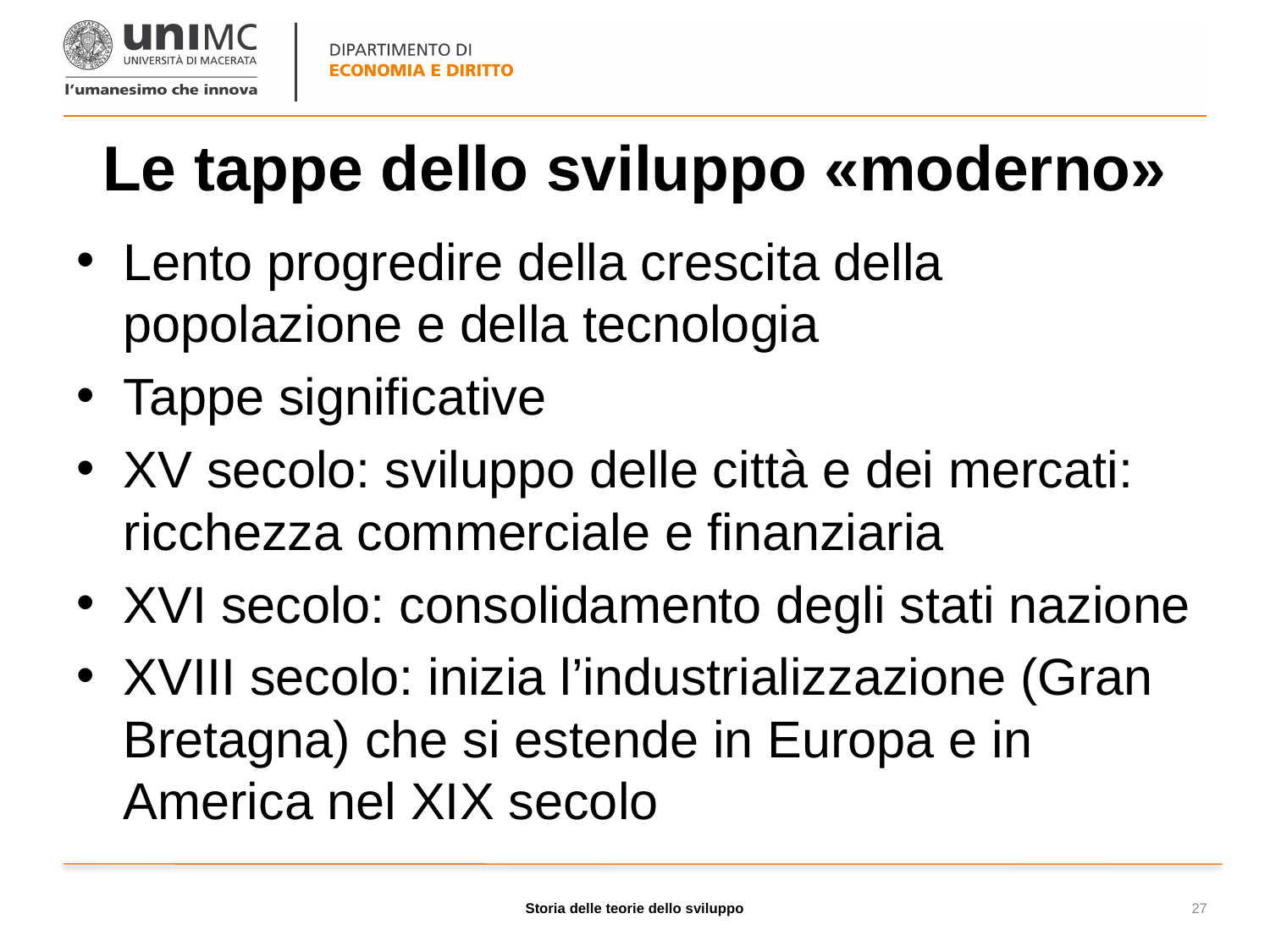

# Le tappe dello sviluppo «moderno»
Lento progredire della crescita della popolazione e della tecnologia
Tappe significative
XV secolo: sviluppo delle città e dei mercati: ricchezza commerciale e finanziaria
XVI secolo: consolidamento degli stati nazione
XVIII secolo: inizia l’industrializzazione (Gran Bretagna) che si estende in Europa e in America nel XIX secolo
Storia delle teorie dello sviluppo
27